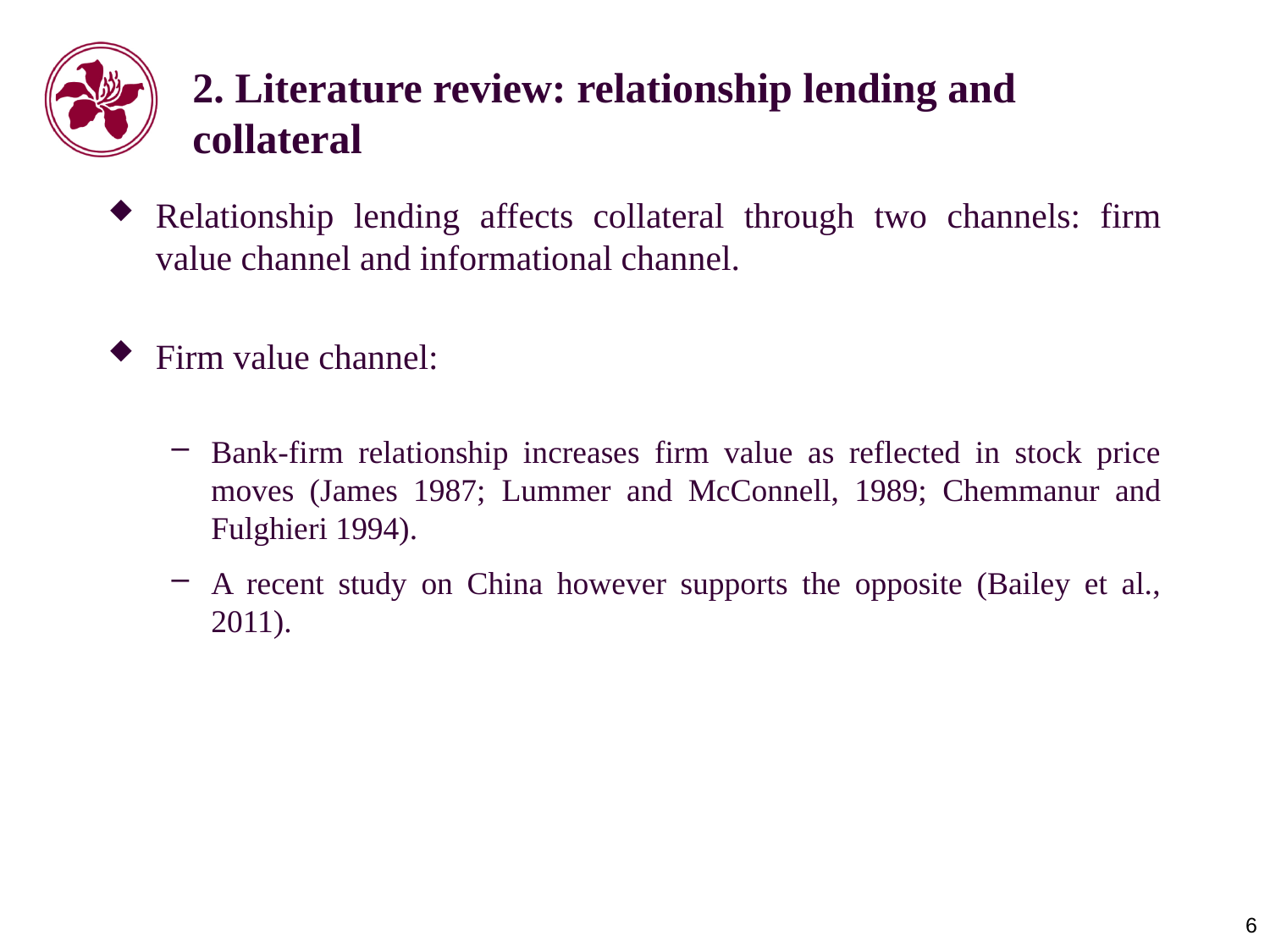

# 2. Literature review: relationship lending and collateral
Relationship lending affects collateral through two channels: firm value channel and informational channel.

Firm value channel:

Bank-firm relationship increases firm value as reflected in stock price moves (James 1987; Lummer and McConnell, 1989; Chemmanur and Fulghieri 1994).
A recent study on China however supports the opposite (Bailey et al., 2011).

6